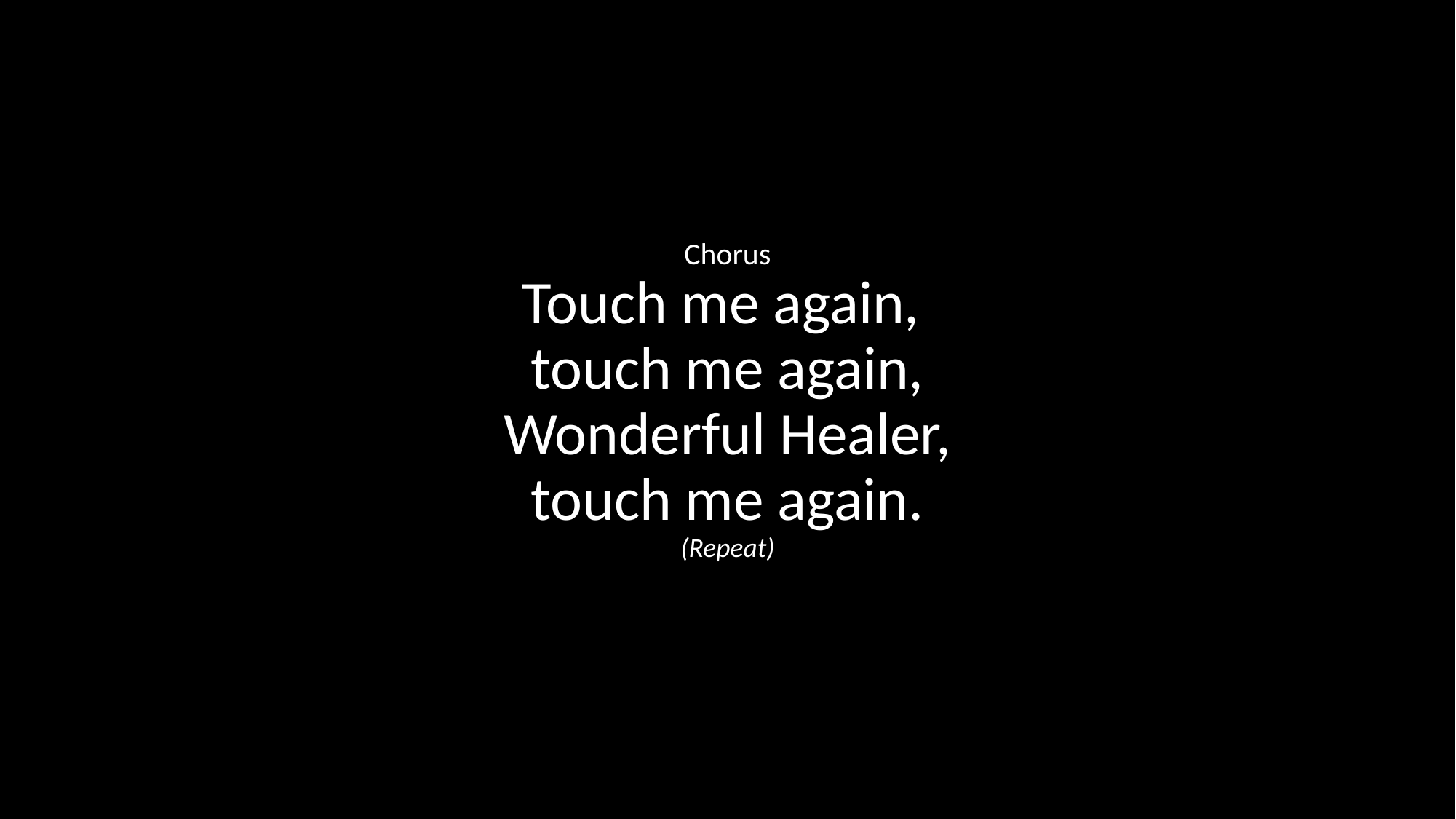

Chorus
Touch me again,
touch me again,
Wonderful Healer,
touch me again.
(Repeat)